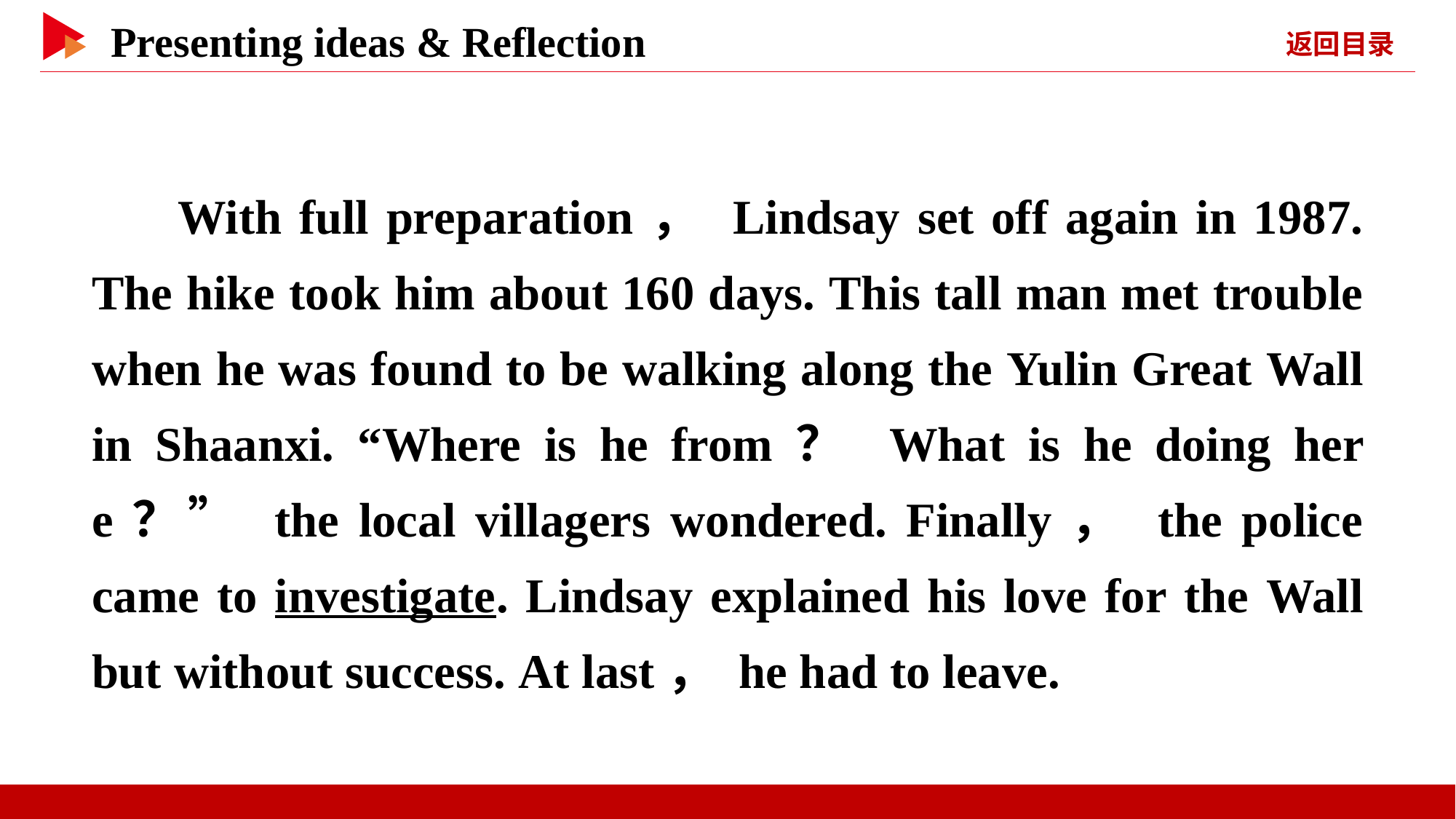

With full preparation， Lindsay set off again in 1987. The hike took him about 160 days. This tall man met trouble when he was found to be walking along the Yulin Great Wall in Shaanxi. “Where is he from？ What is he doing here？” the local villagers wondered. Finally， the police came to investigate. Lindsay explained his love for the Wall but without success. At last， he had to leave.